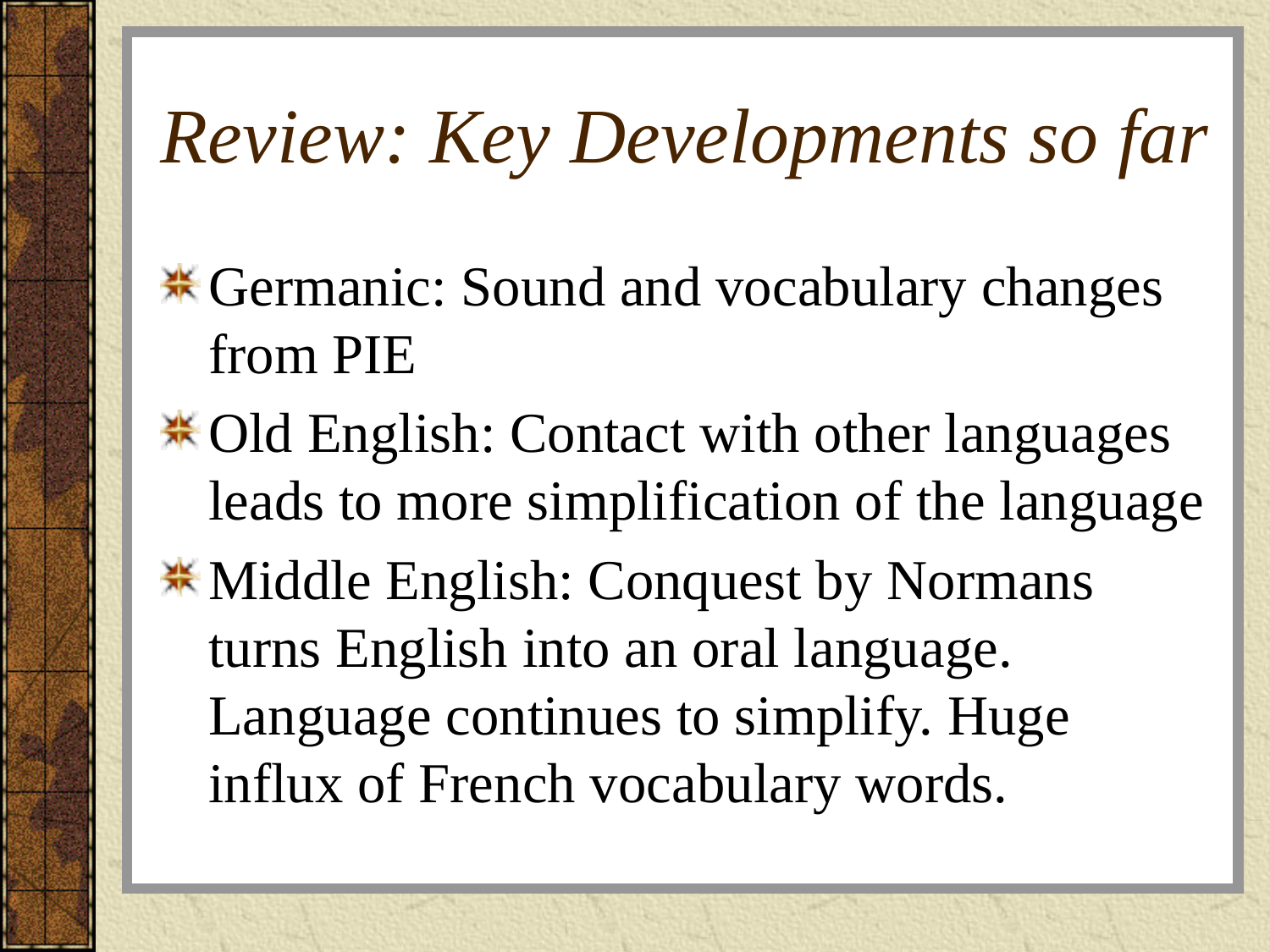

# Review: Key Developments so far
Germanic: Sound and vocabulary changes from PIE
Old English: Contact with other languages leads to more simplification of the language
Middle English: Conquest by Normans turns English into an oral language. Language continues to simplify. Huge influx of French vocabulary words.